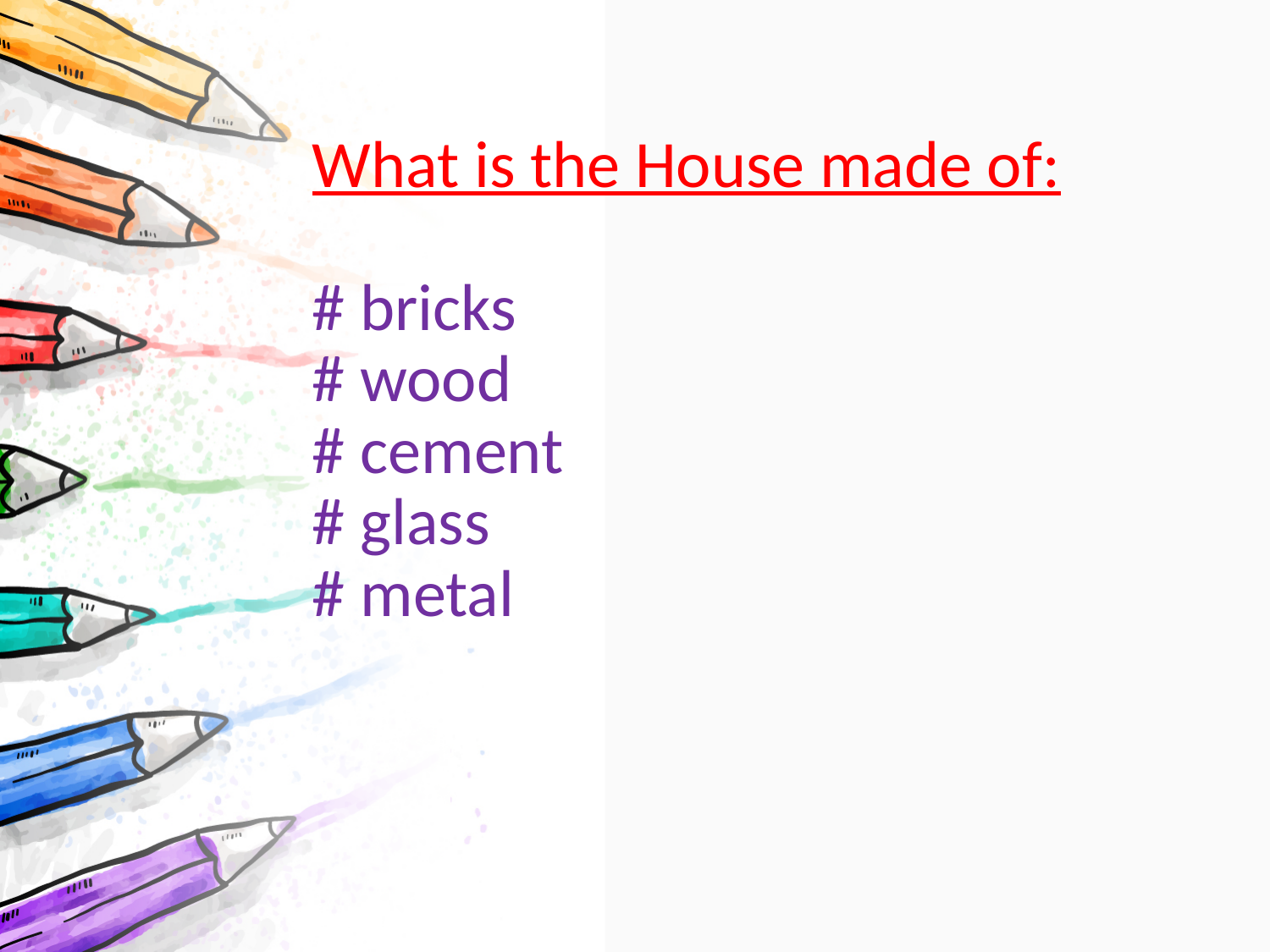

# What is the House made of: # bricks # wood # cement # glass # metal